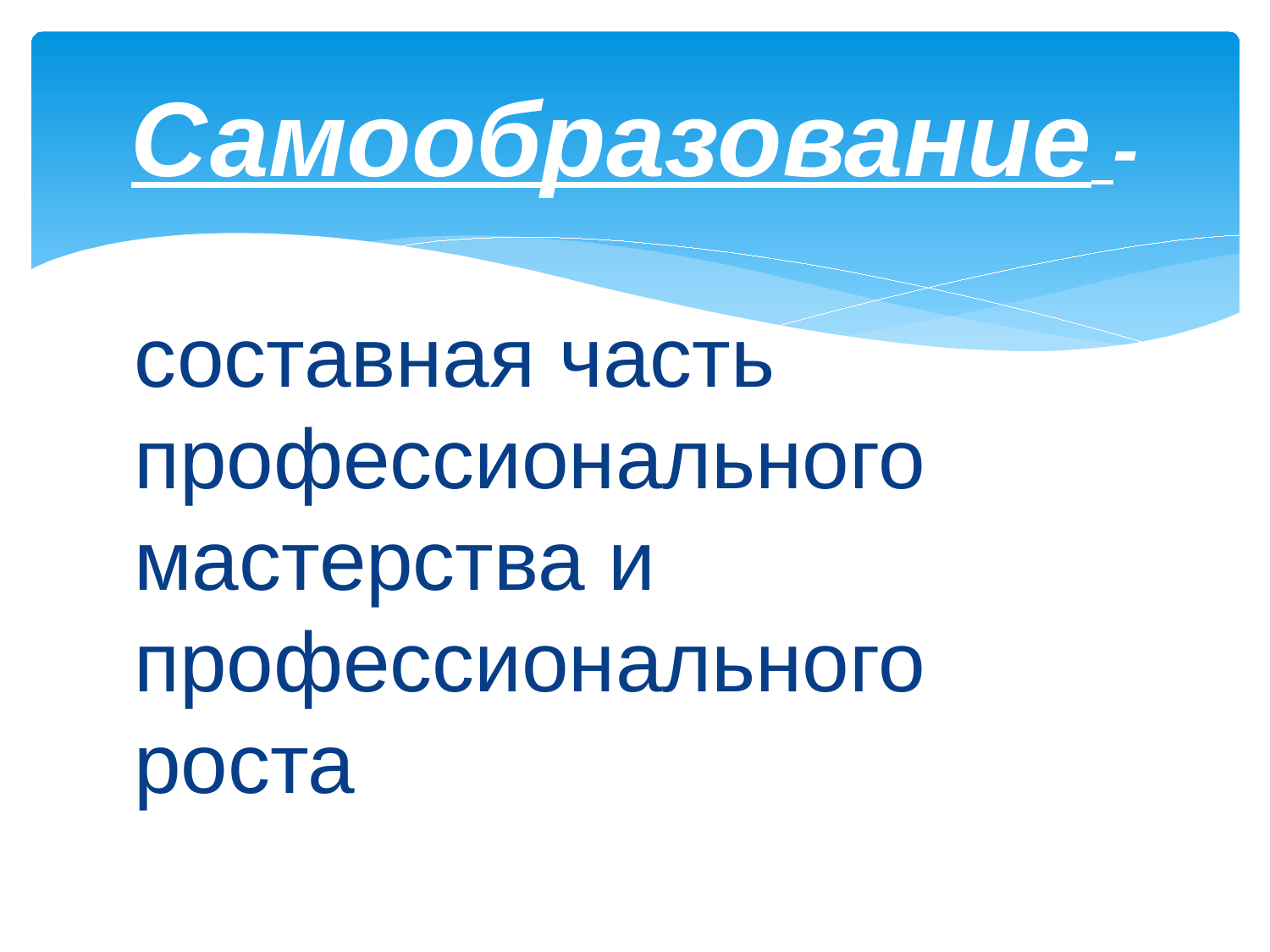

# Самообразование -
составная часть профессионального мастерства и профессионального роста